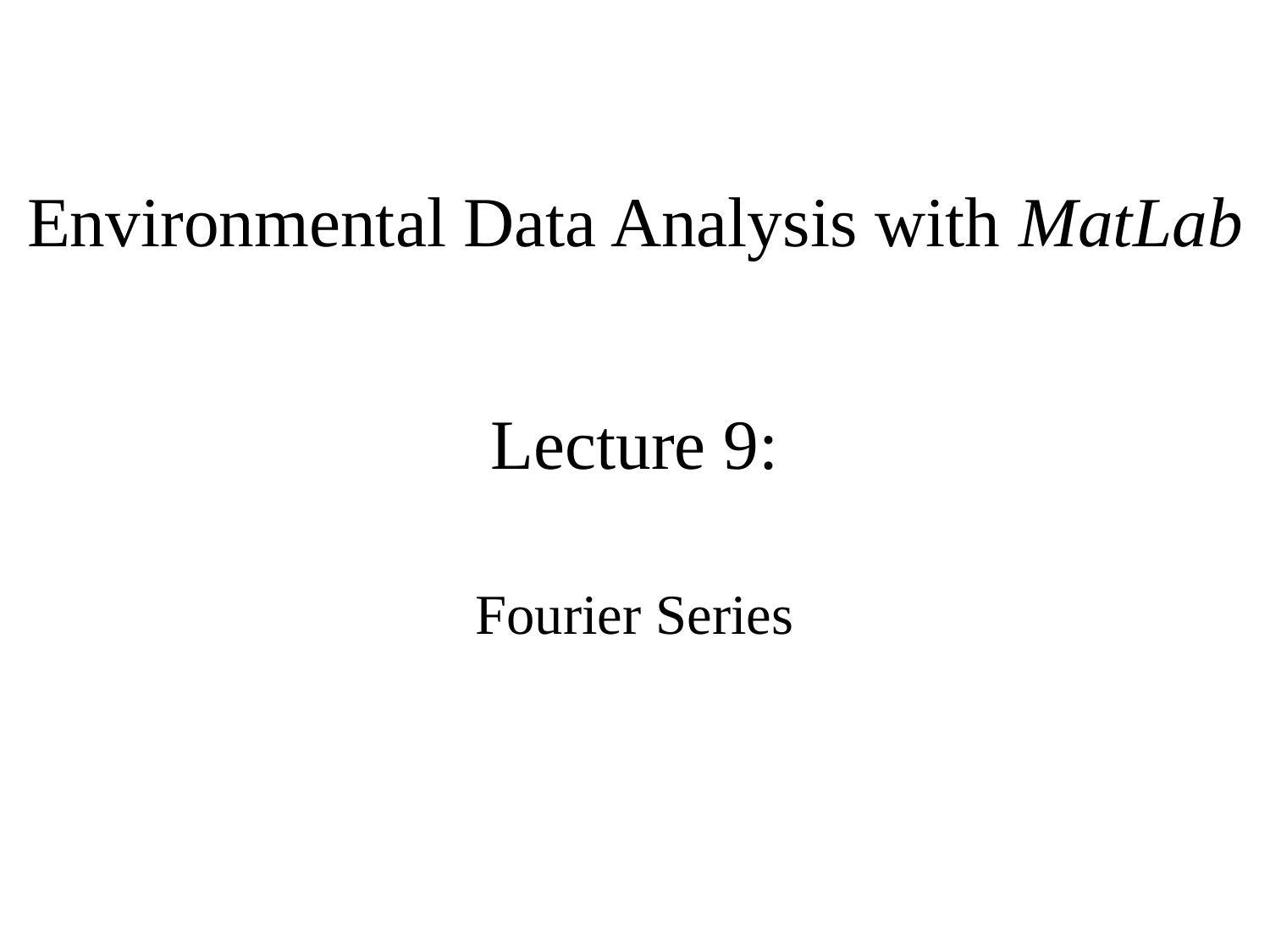

Environmental Data Analysis with MatLab
Lecture 9:

Fourier Series